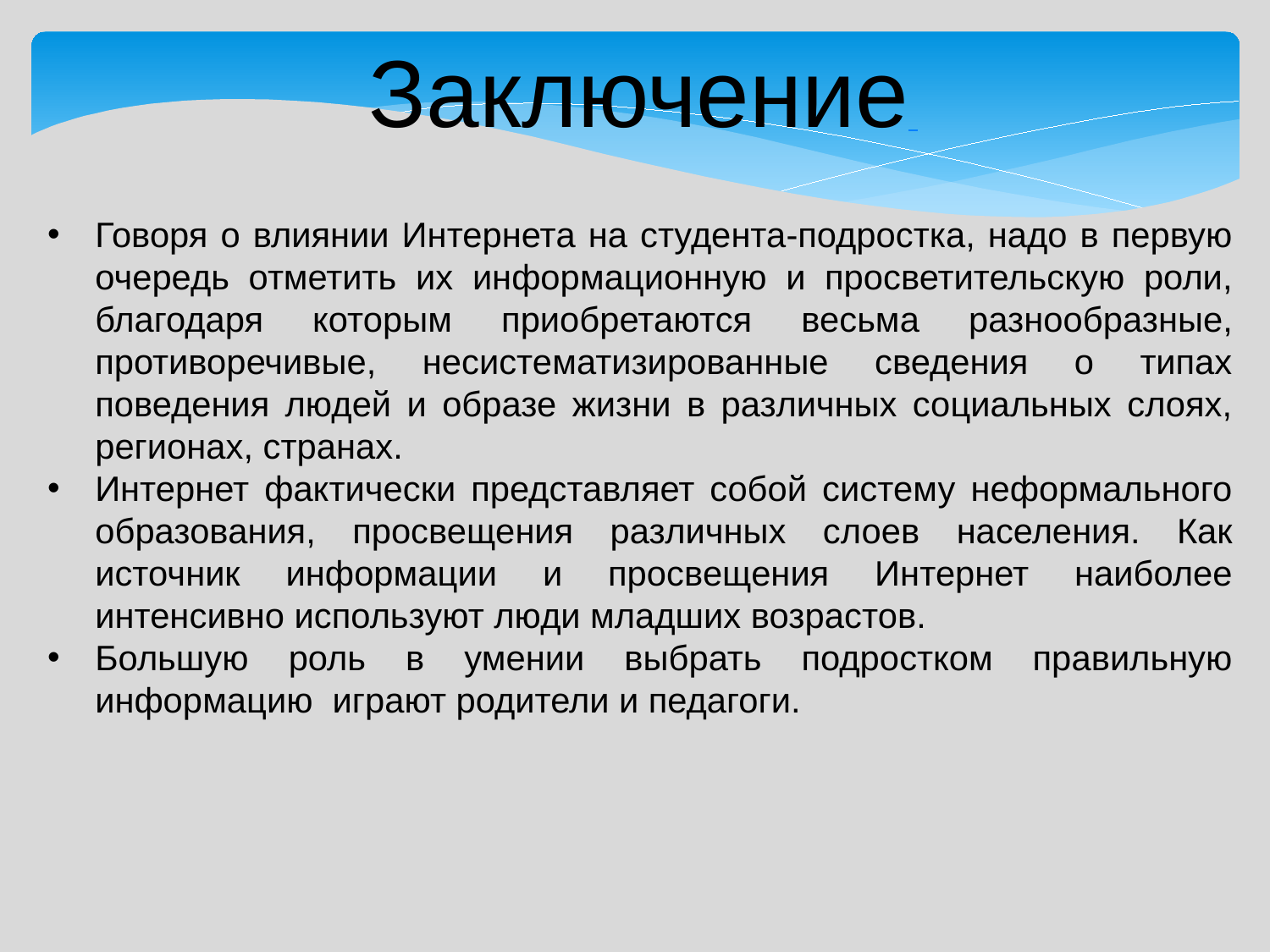

Заключение
Говоря о влиянии Интернета на студента-подростка, надо в первую очередь отметить их информационную и просветительскую роли, благодаря которым приобретаются весьма разнообразные, противоречивые, несистематизированные сведения о типах поведения людей и образе жизни в различных социальных слоях, регионах, странах.
Интернет фактически представляет собой систему неформального образования, просвещения различных слоев населения. Как источник информации и просвещения Интернет наиболее интенсивно используют люди младших возрастов.
Большую роль в умении выбрать подростком правильную информацию  играют родители и педагоги.